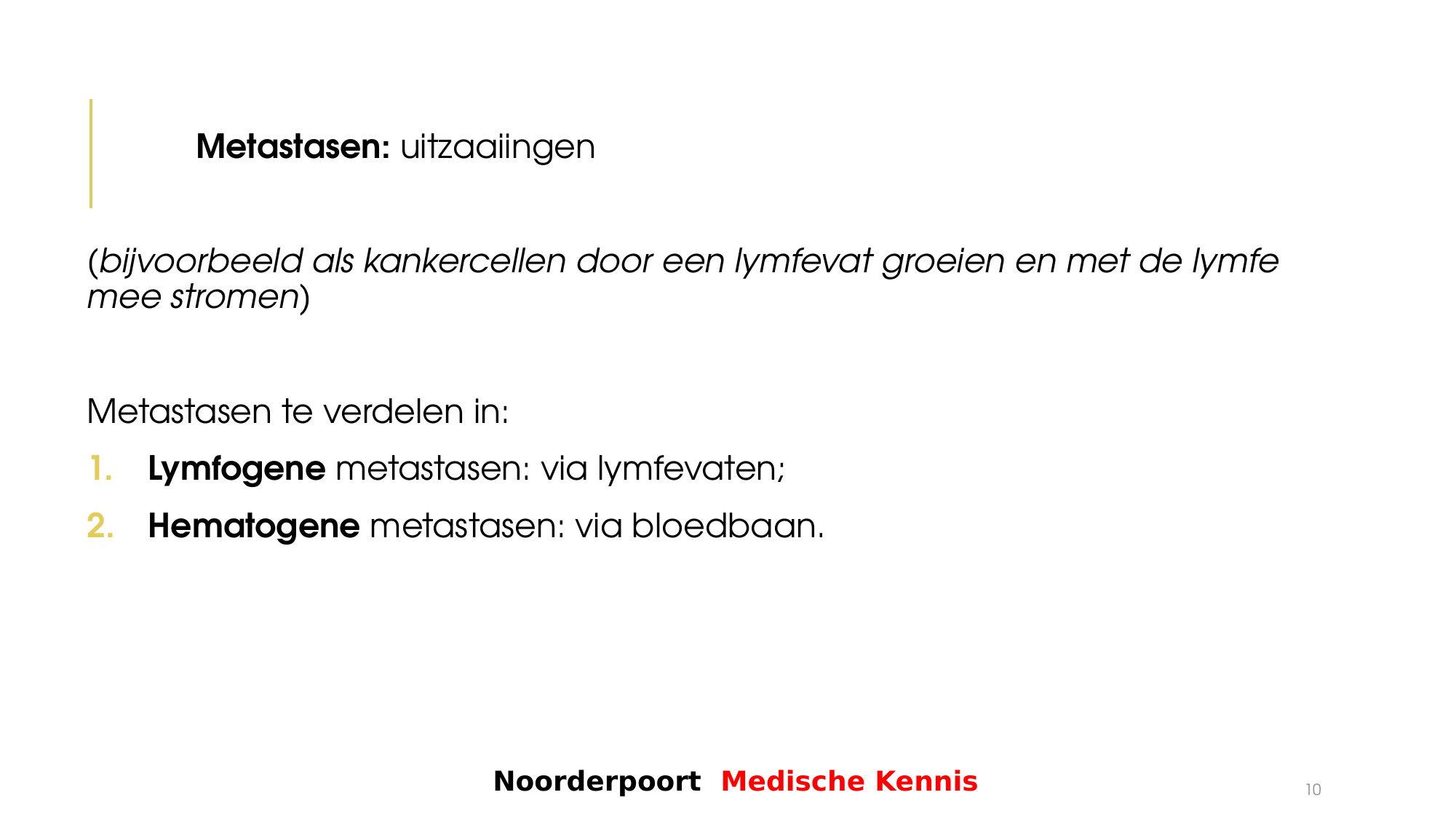

Metastasen: uitzaaiingen

(bijvoorbeeld als kankercellen door een lymfevat groeien en met de lymfe mee stromen)

Metastasen te verdelen in:
Lymfogene metastasen: via lymfevaten;
Hematogene metastasen: via bloedbaan.

Noorderpoort  Medische Kennis
10